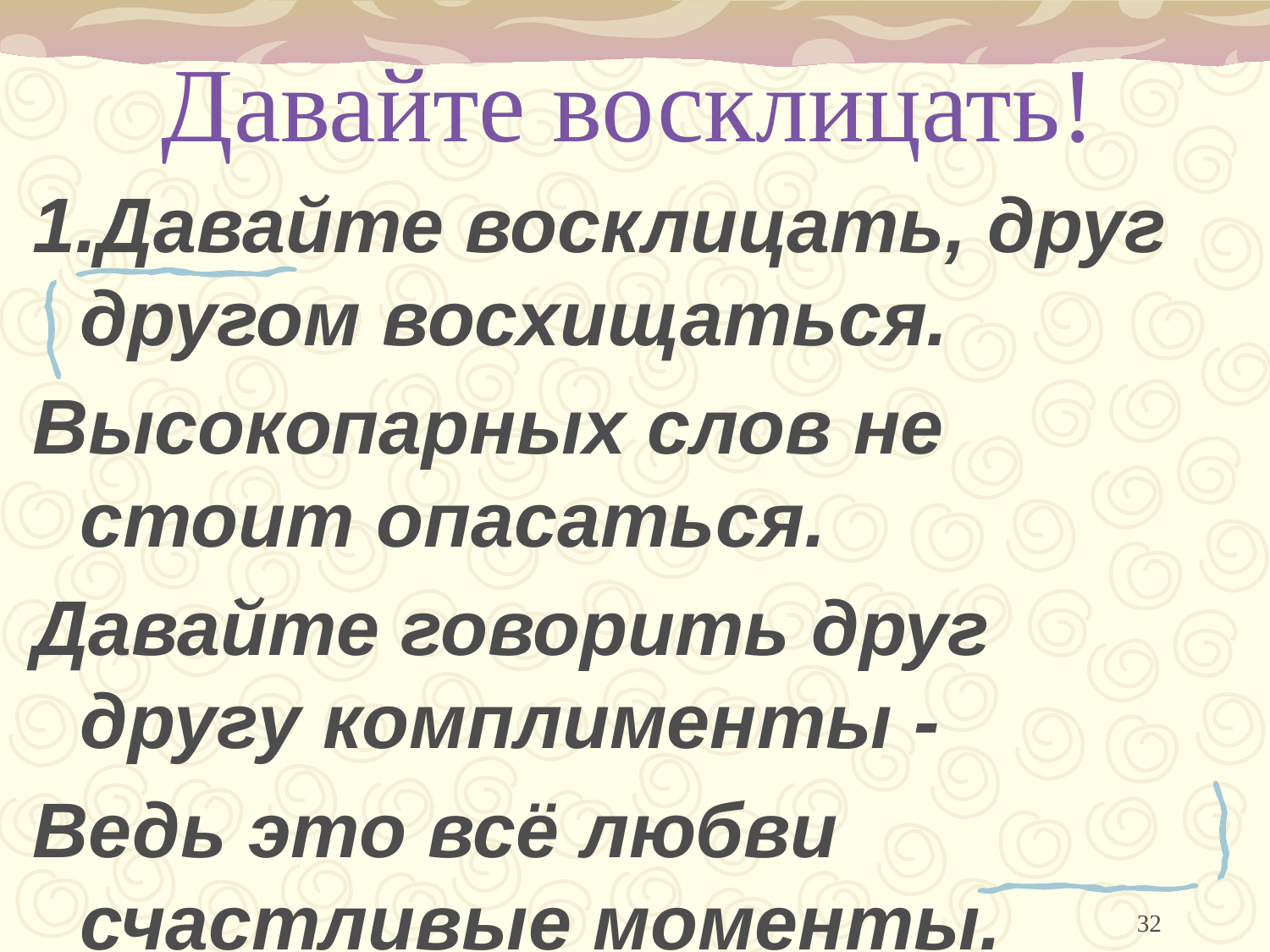

# Давайте восклицать!
1.Давайте восклицать, друг другом восхищаться.
Высокопарных слов не стоит опасаться.
Давайте говорить друг другу комплименты -
Ведь это всё любви счастливые моменты.

32